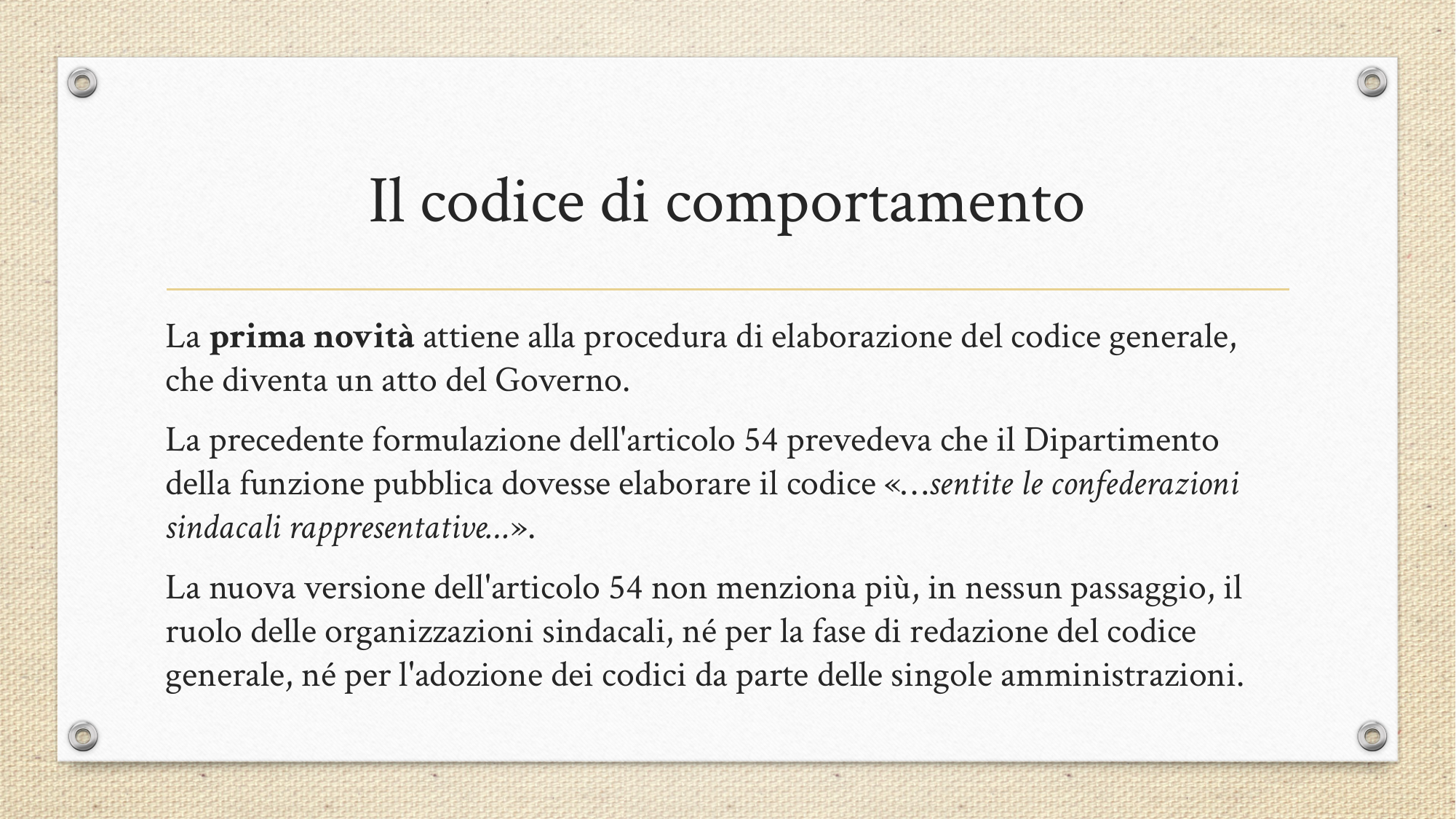

# Il codice di comportamento
La prima novità attiene alla procedura di elaborazione del codice generale, che diventa un atto del Governo.
La precedente formulazione dell'articolo 54 prevedeva che il Dipartimento della funzione pubblica dovesse elaborare il codice «…sentite le confederazioni sindacali rappresentative…».
La nuova versione dell'articolo 54 non menziona più, in nessun passaggio, il ruolo delle organizzazioni sindacali, né per la fase di redazione del codice generale, né per l'adozione dei codici da parte delle singole amministrazioni.